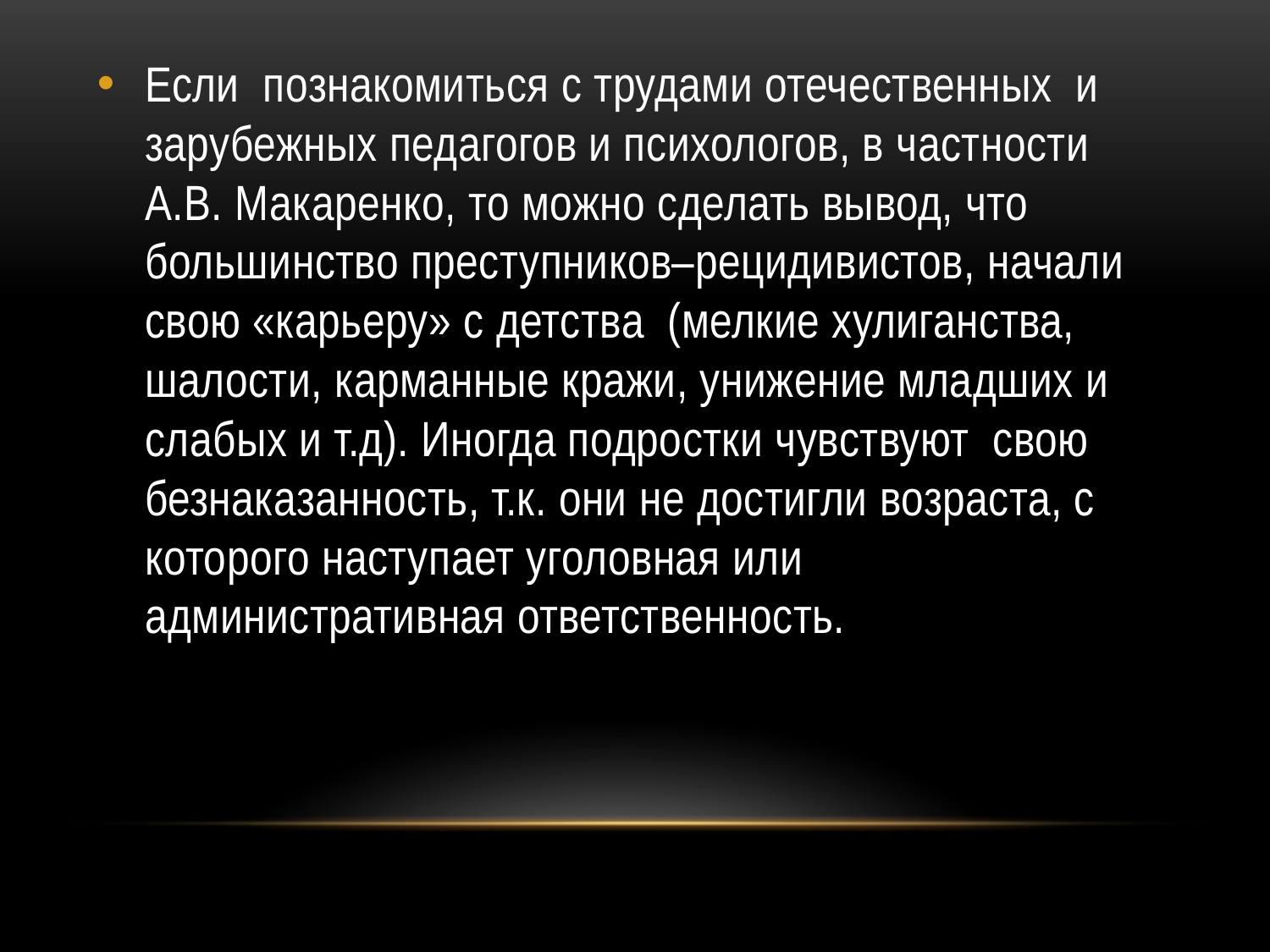

Если  познакомиться с трудами отечественных  и зарубежных педагогов и психологов, в частности А.В. Макаренко, то можно сделать вывод, что большинство преступников–рецидивистов, начали свою «карьеру» с детства  (мелкие хулиганства, шалости, карманные кражи, унижение младших и слабых и т.д). Иногда подростки чувствуют  свою безнаказанность, т.к. они не достигли возраста, с которого наступает уголовная или административная ответственность.